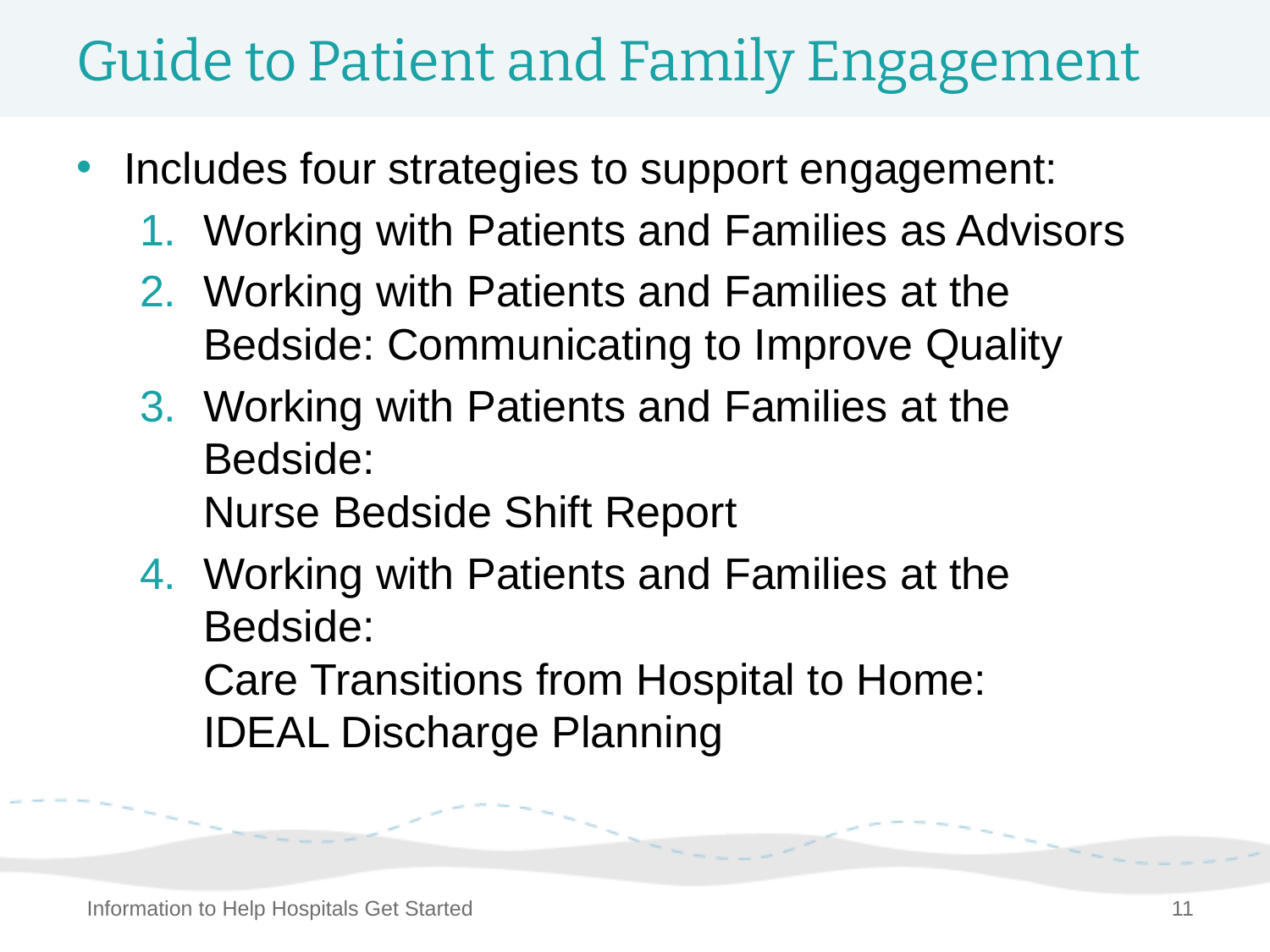

# Guide to Patient and Family Engagement
Includes four strategies to support engagement:
Working with Patients and Families as Advisors
Working with Patients and Families at the Bedside: Communicating to Improve Quality
Working with Patients and Families at the Bedside:
Nurse Bedside Shift Report
Working with Patients and Families at the Bedside:
Care Transitions from Hospital to Home:
IDEAL Discharge Planning
Information to Help Hospitals Get Started
11